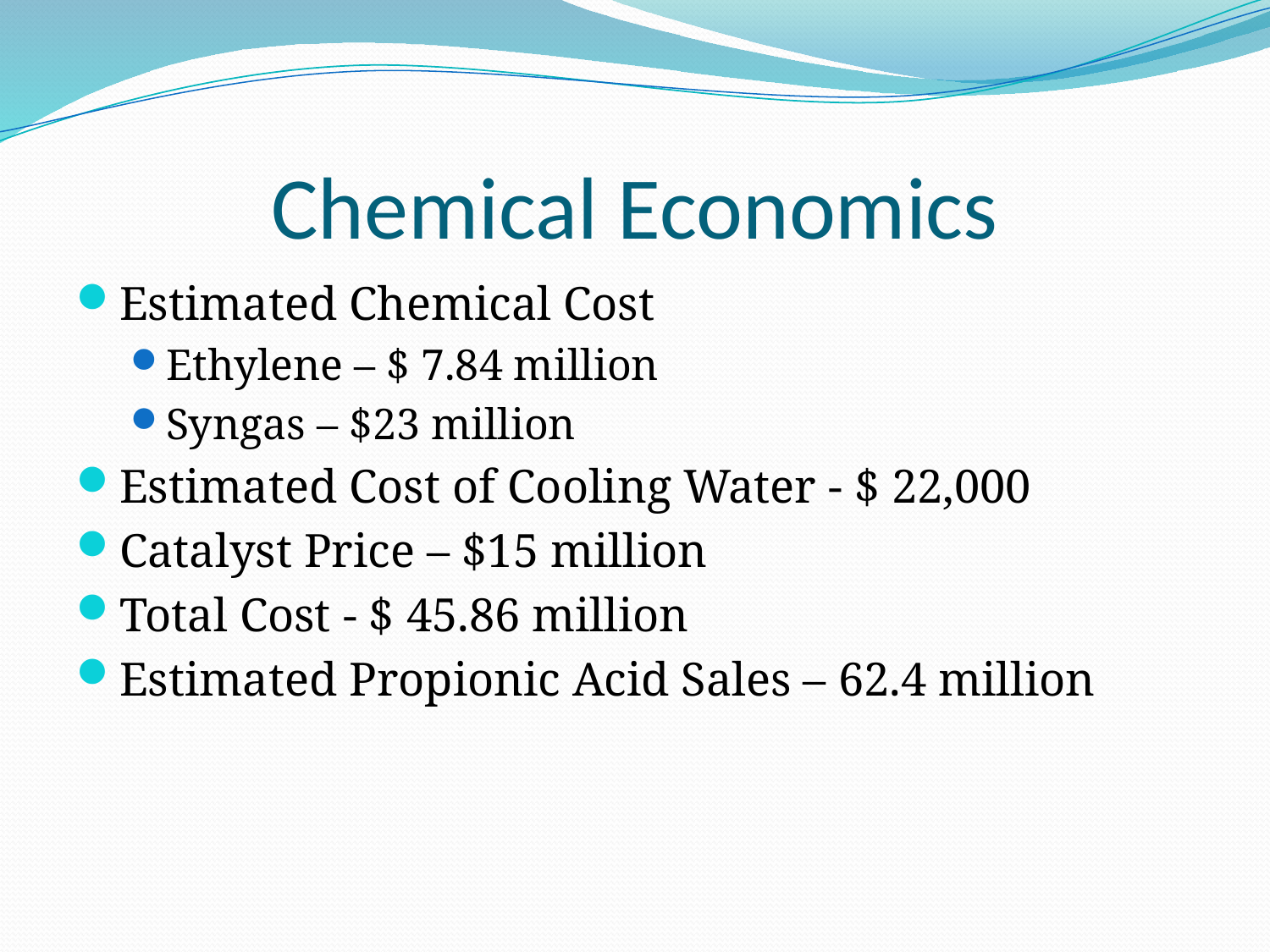

# Chemical Economics
Estimated Chemical Cost
Ethylene – $ 7.84 million
Syngas – $23 million
Estimated Cost of Cooling Water - $ 22,000
Catalyst Price – $15 million
Total Cost - $ 45.86 million
Estimated Propionic Acid Sales – 62.4 million